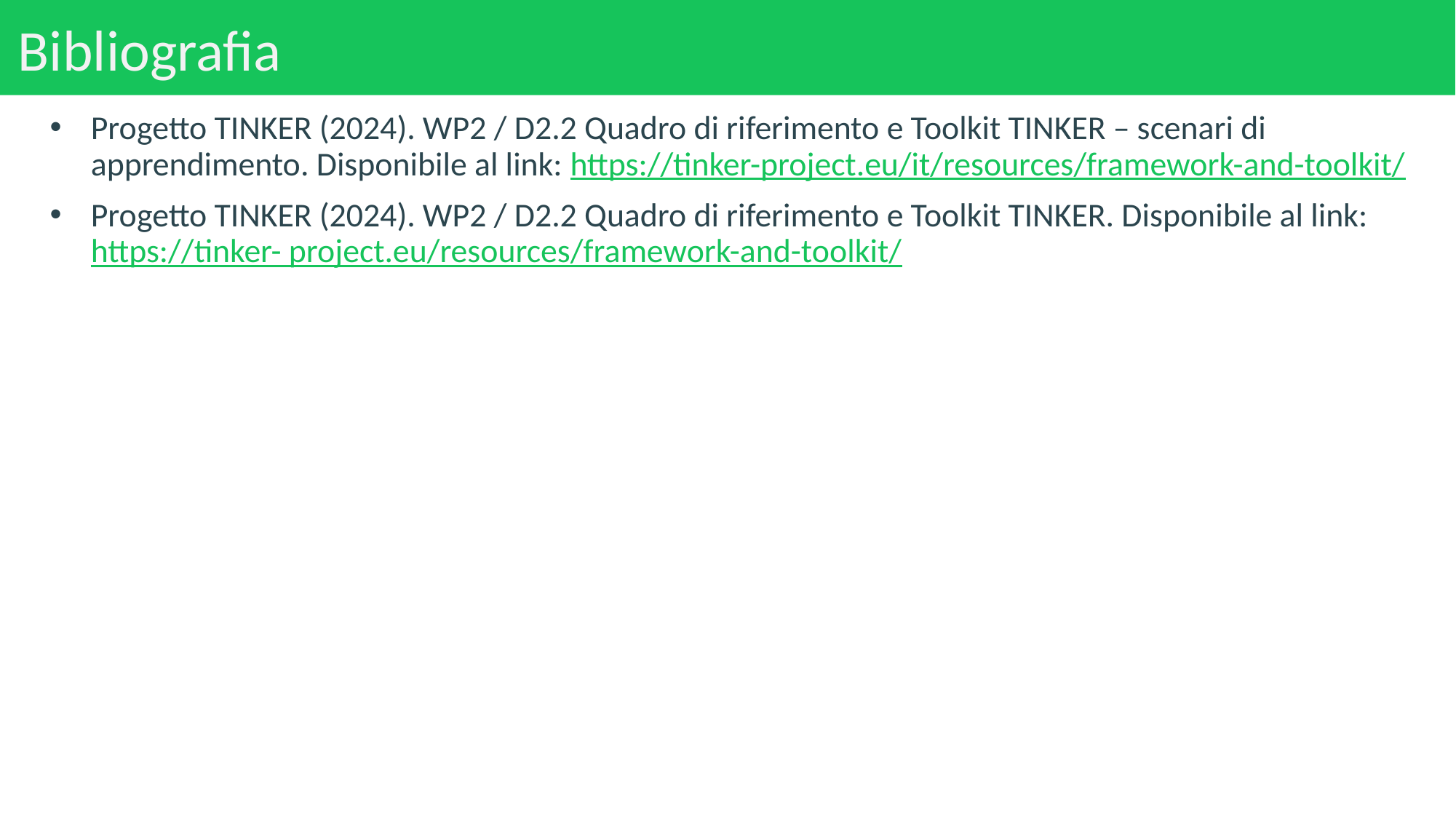

# Bibliografia
Progetto TINKER (2024). WP2 / D2.2 Quadro di riferimento e Toolkit TINKER – scenari di apprendimento. Disponibile al link: https://tinker-project.eu/it/resources/framework-and-toolkit/
Progetto TINKER (2024). WP2 / D2.2 Quadro di riferimento e Toolkit TINKER. Disponibile al link: https://tinker- project.eu/resources/framework-and-toolkit/